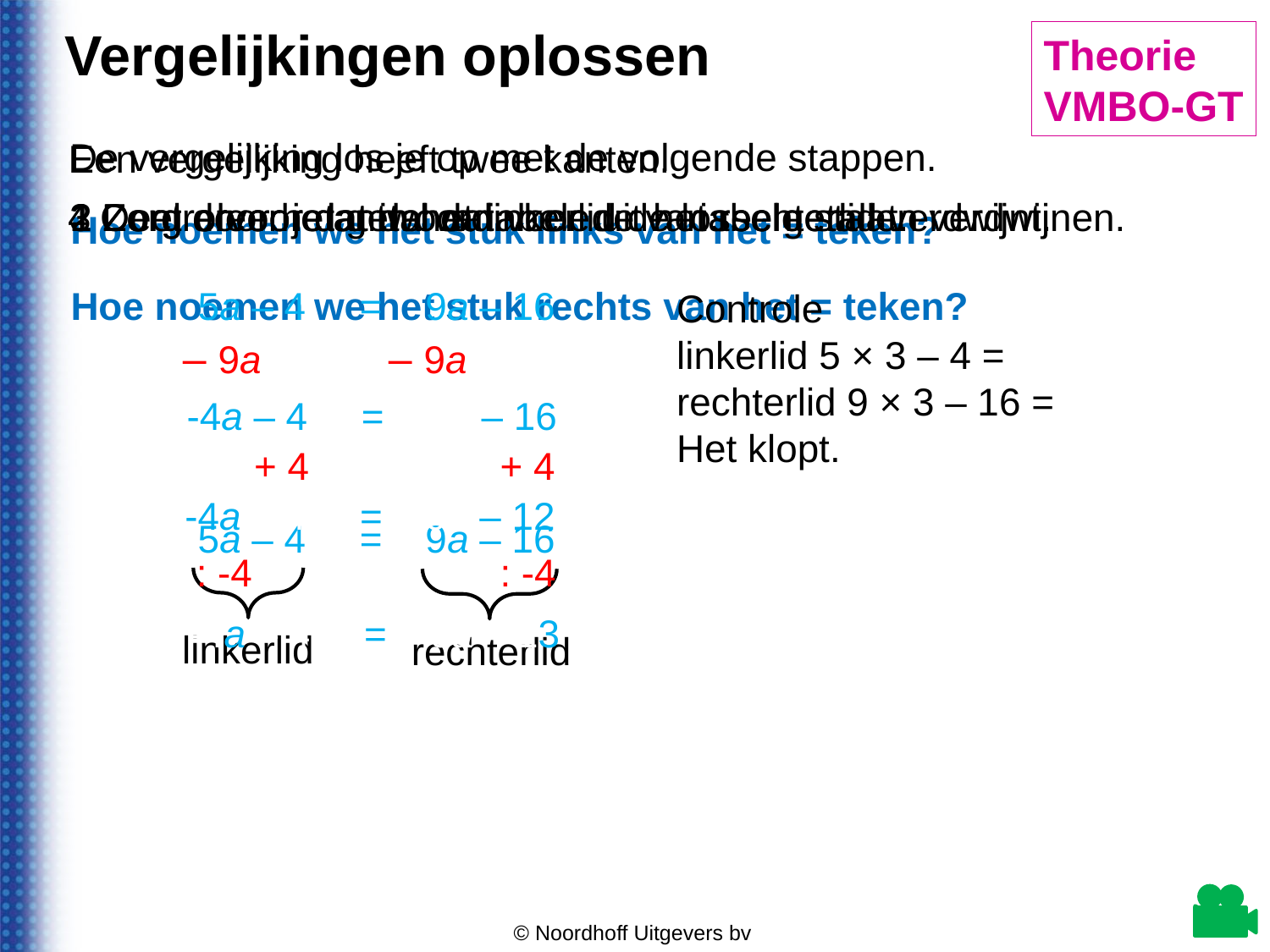

Vergelijkingen oplossen
Theorie
VMBO-GT
© Noordhoff Uitgevers bv

De vergelijking los je op met de volgende stappen.
Een vergelijking heeft twee kanten.
1 Zorg ervoor dat de variabele uit het rechterlid verdwijnt.
2 Zorg ervoor dat in het linkerlid de losse getallen verdwijnen.
3 Deel door het getal dat voor de variabele staat.
4 Controleer je antwoord.
Hoe noemen we het stuk links van het = teken?
Hoe noemen we het stuk rechts van het = teken?
5a – 4     =    9a – 16
Controle
linkerlid 5 × 3 – 4 = 11
rechterlid 9 × 3 – 16 = 11
Het klopt.

– 9a
– 9a

-4a – 4     =    9a – 16
+ 4
+ 4
-4a – 4     =    9a – 12
5a – 4     =    9a – 16

: -4
: -4
-4a – 4     =    9a – 13
linkerlid
rechterlid

© Noordhoff Uitgevers bv